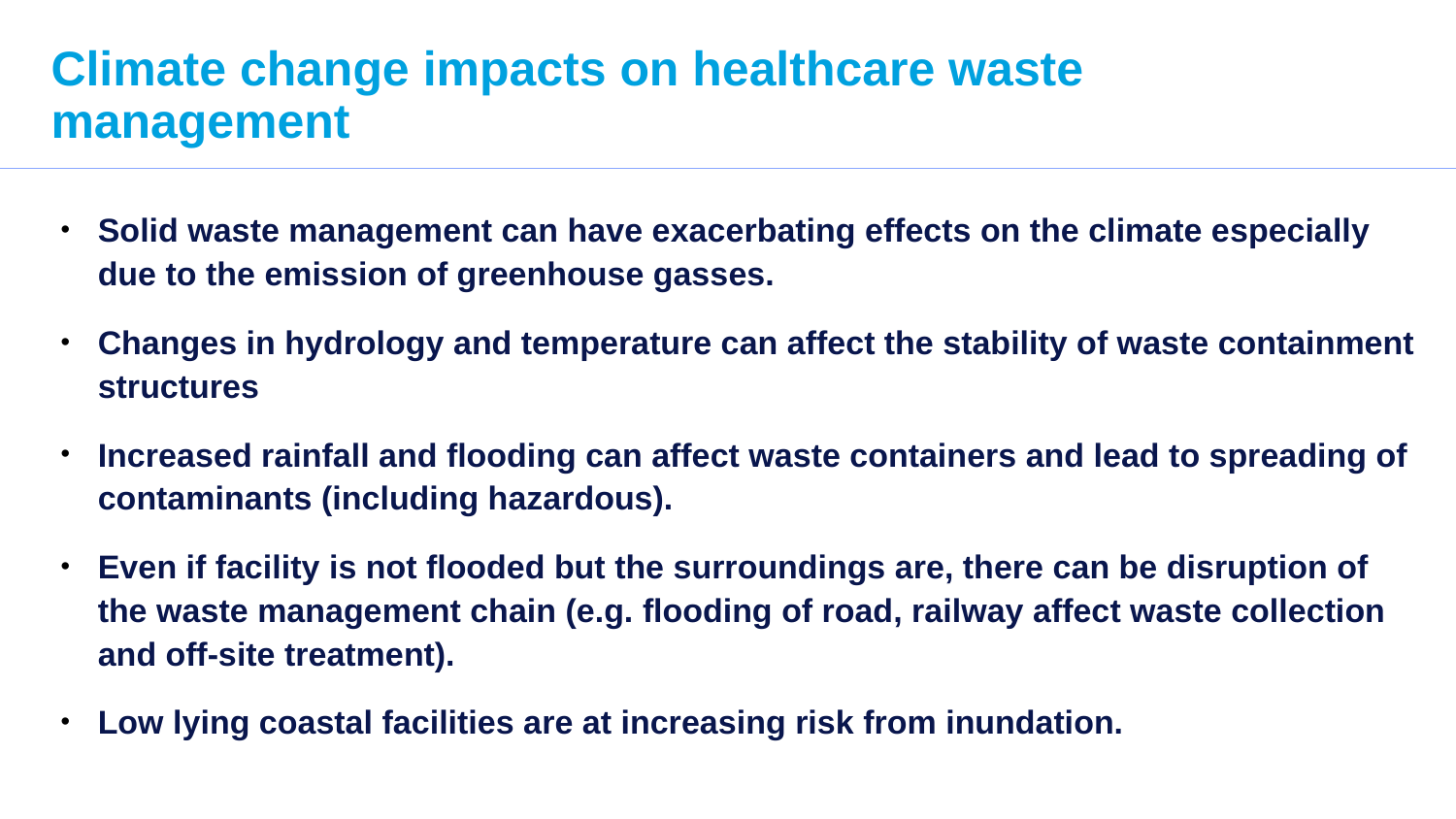

# Climate change impacts on healthcare waste management
Solid waste management can have exacerbating effects on the climate especially due to the emission of greenhouse gasses.
Changes in hydrology and temperature can affect the stability of waste containment structures
Increased rainfall and flooding can affect waste containers and lead to spreading of contaminants (including hazardous).
Even if facility is not flooded but the surroundings are, there can be disruption of the waste management chain (e.g. flooding of road, railway affect waste collection and off-site treatment).
Low lying coastal facilities are at increasing risk from inundation.